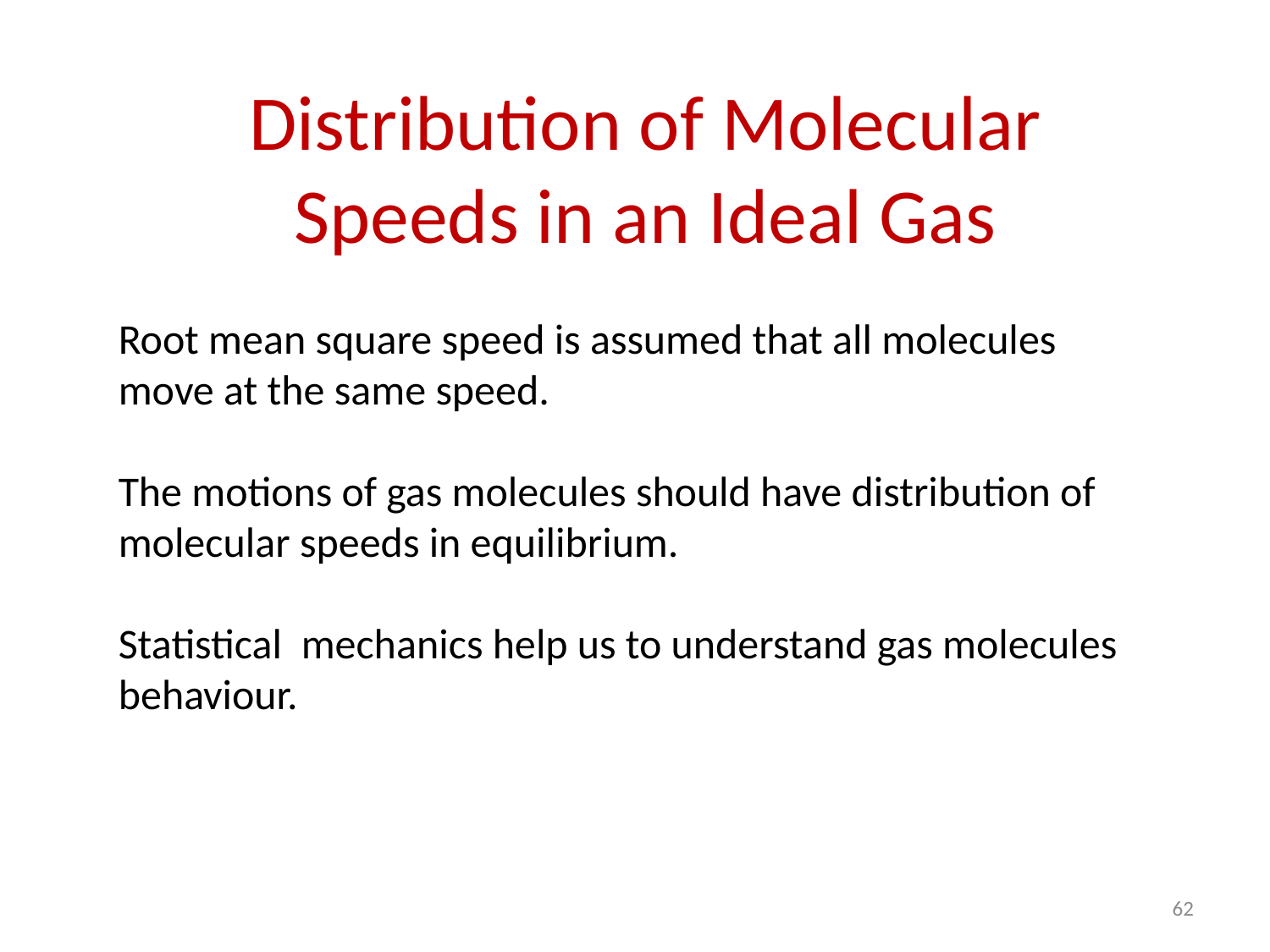

Distribution of Molecular Speeds in an Ideal Gas
Root mean square speed is assumed that all molecules move at the same speed.

The motions of gas molecules should have distribution of molecular speeds in equilibrium.

Statistical  mechanics help us to understand gas molecules behaviour.
62